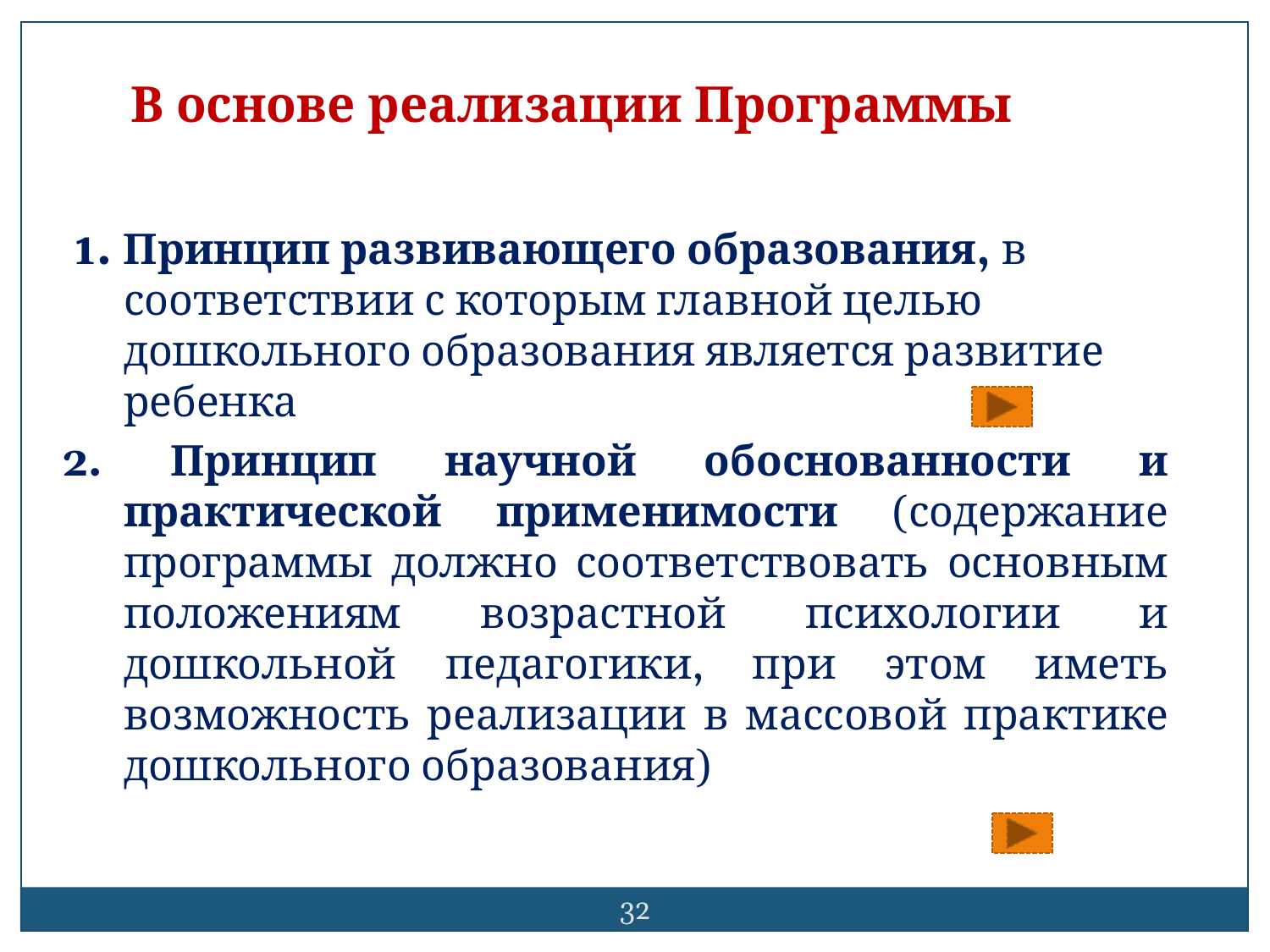

В основе реализации Программы
1. Принцип развивающего образования, в соответствии с которым главной целью дошкольного образования является развитие ребенка
2. Принцип научной обоснованности и практической применимости (содержание программы должно соответствовать основным положениям возрастной психологии и дошкольной педагогики, при этом иметь возможность реализации в массовой практике дошкольного образования)

32